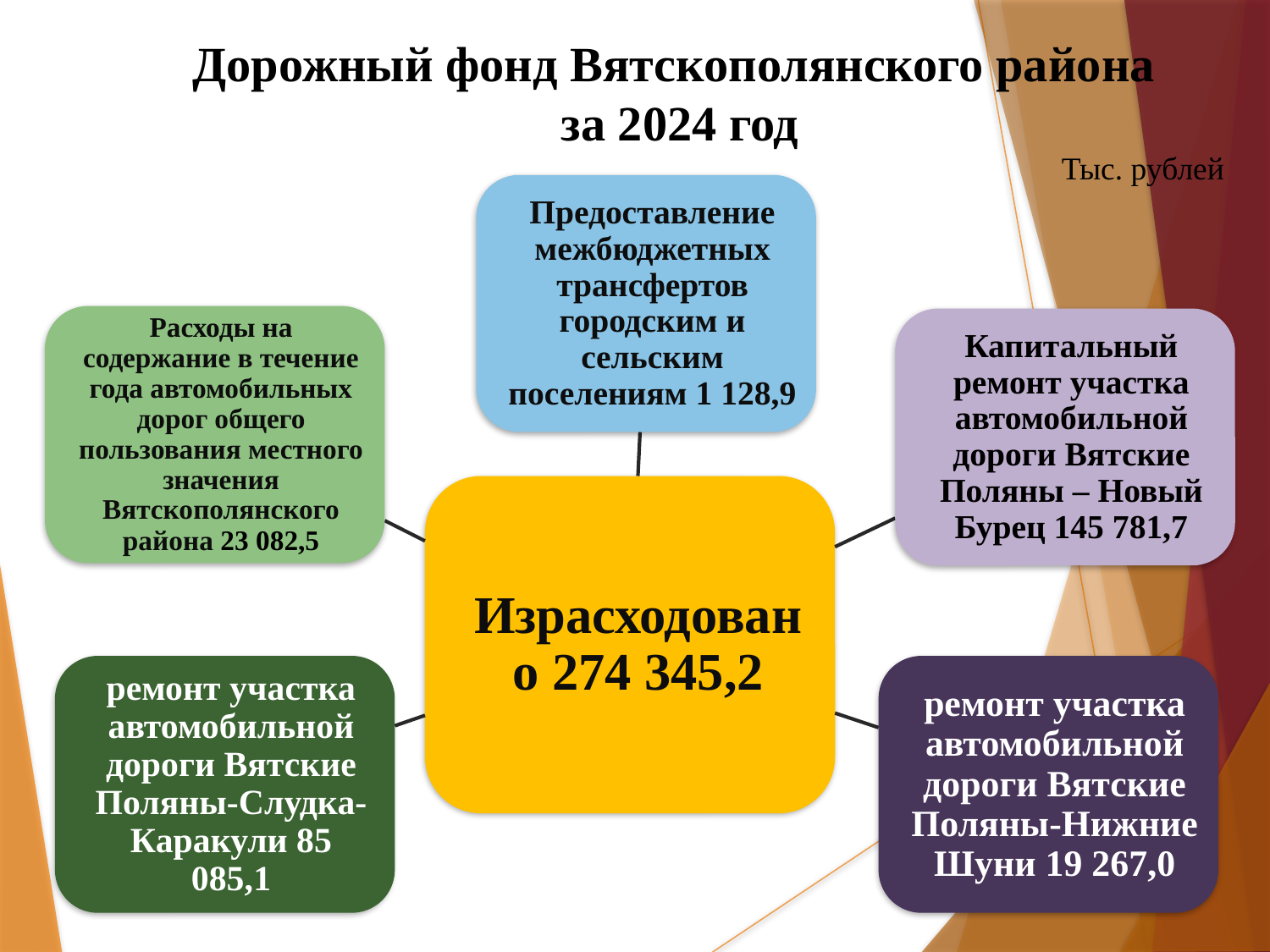

Дорожный фонд Вятскополянского района
за 2024 год
Тыс. рублей
Израсходовано 274 345,2
Предоставление межбюджетных трансфертов городским и сельским поселениям 1 128,9
Капитальный ремонт участка автомобильной дороги Вятские Поляны – Новый Бурец 145 781,7
ремонт участка автомобильной дороги Вятские Поляны-Нижние Шуни 19 267,0
ремонт участка автомобильной дороги Вятские Поляны-Слудка-Каракули 85 085,1
Расходы на содержание в течение года автомобильных дорог общего пользования местного значения Вятскополянского района 23 082,5
19